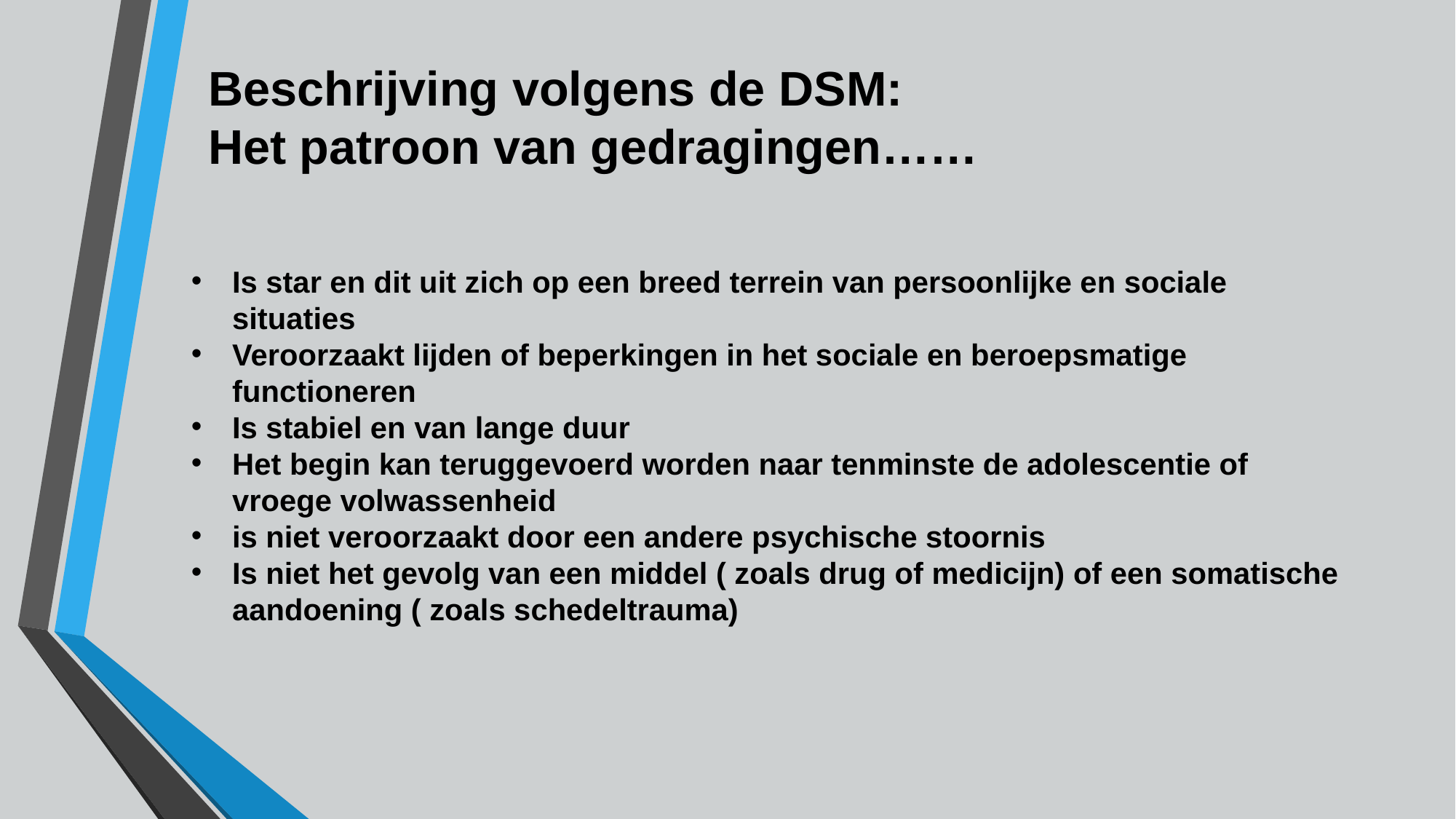

Beschrijving volgens de DSM:
Het patroon van gedragingen……
Is star en dit uit zich op een breed terrein van persoonlijke en sociale situaties
Veroorzaakt lijden of beperkingen in het sociale en beroepsmatige functioneren
Is stabiel en van lange duur
Het begin kan teruggevoerd worden naar tenminste de adolescentie of vroege volwassenheid
is niet veroorzaakt door een andere psychische stoornis
Is niet het gevolg van een middel ( zoals drug of medicijn) of een somatische aandoening ( zoals schedeltrauma)